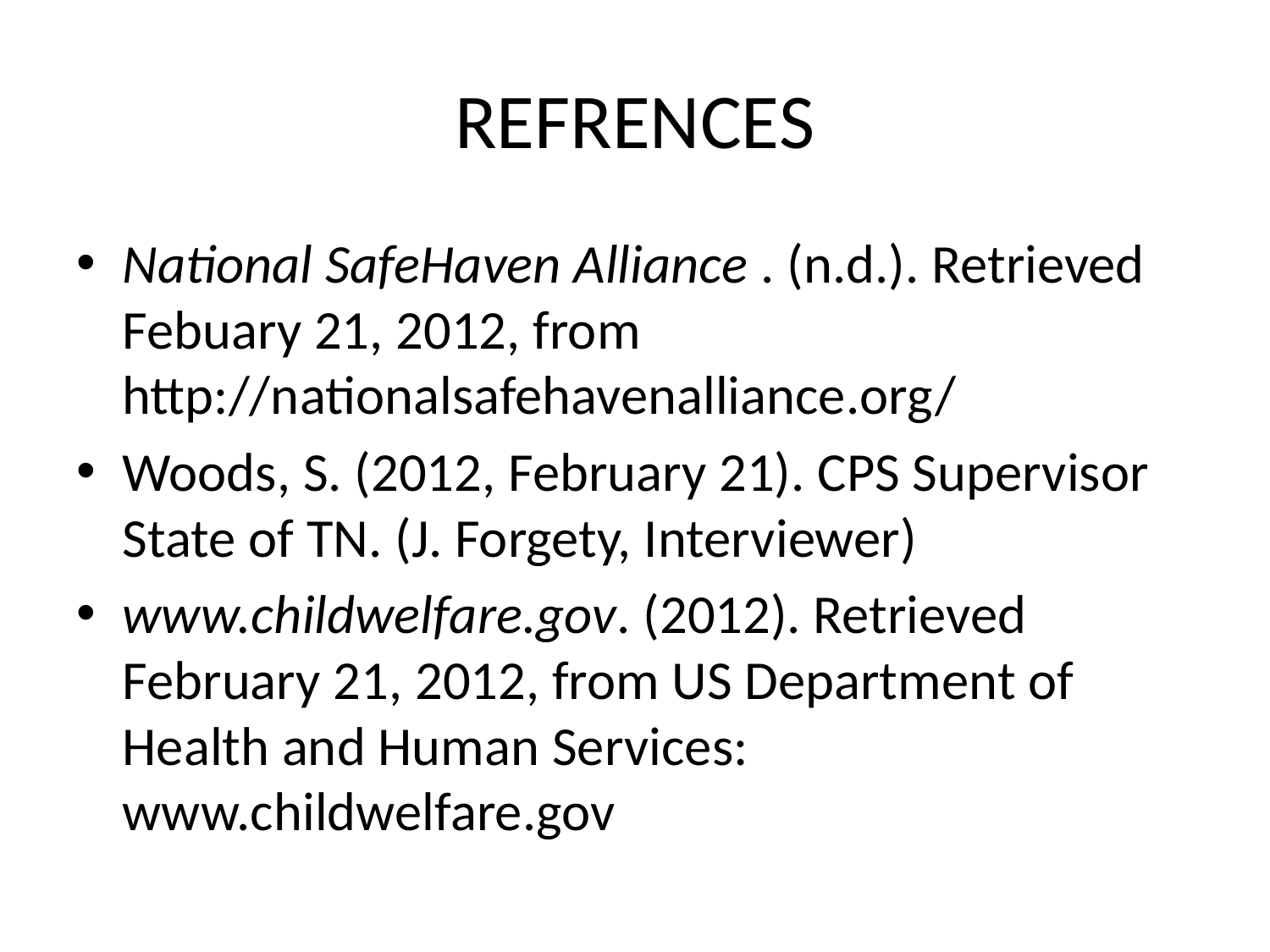

# REFRENCES
National SafeHaven Alliance . (n.d.). Retrieved Febuary 21, 2012, from http://nationalsafehavenalliance.org/
Woods, S. (2012, February 21). CPS Supervisor State of TN. (J. Forgety, Interviewer)
www.childwelfare.gov. (2012). Retrieved February 21, 2012, from US Department of Health and Human Services: www.childwelfare.gov